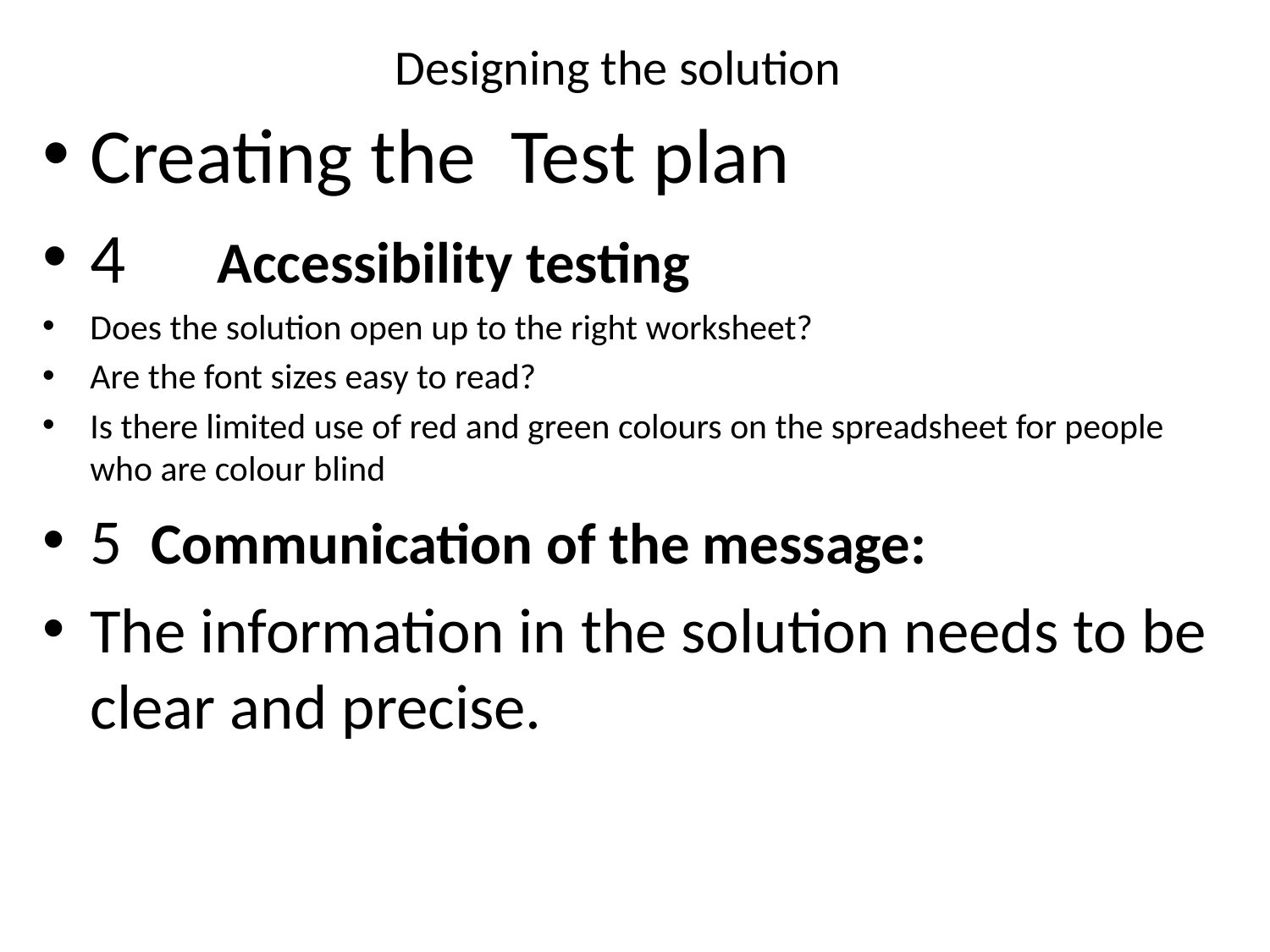

# Designing the solution
Creating the  Test plan
4	Accessibility testing
Does the solution open up to the right worksheet?
Are the font sizes easy to read?
Is there limited use of red and green colours on the spreadsheet for people who are colour blind
5  Communication of the message:
The information in the solution needs to be clear and precise.